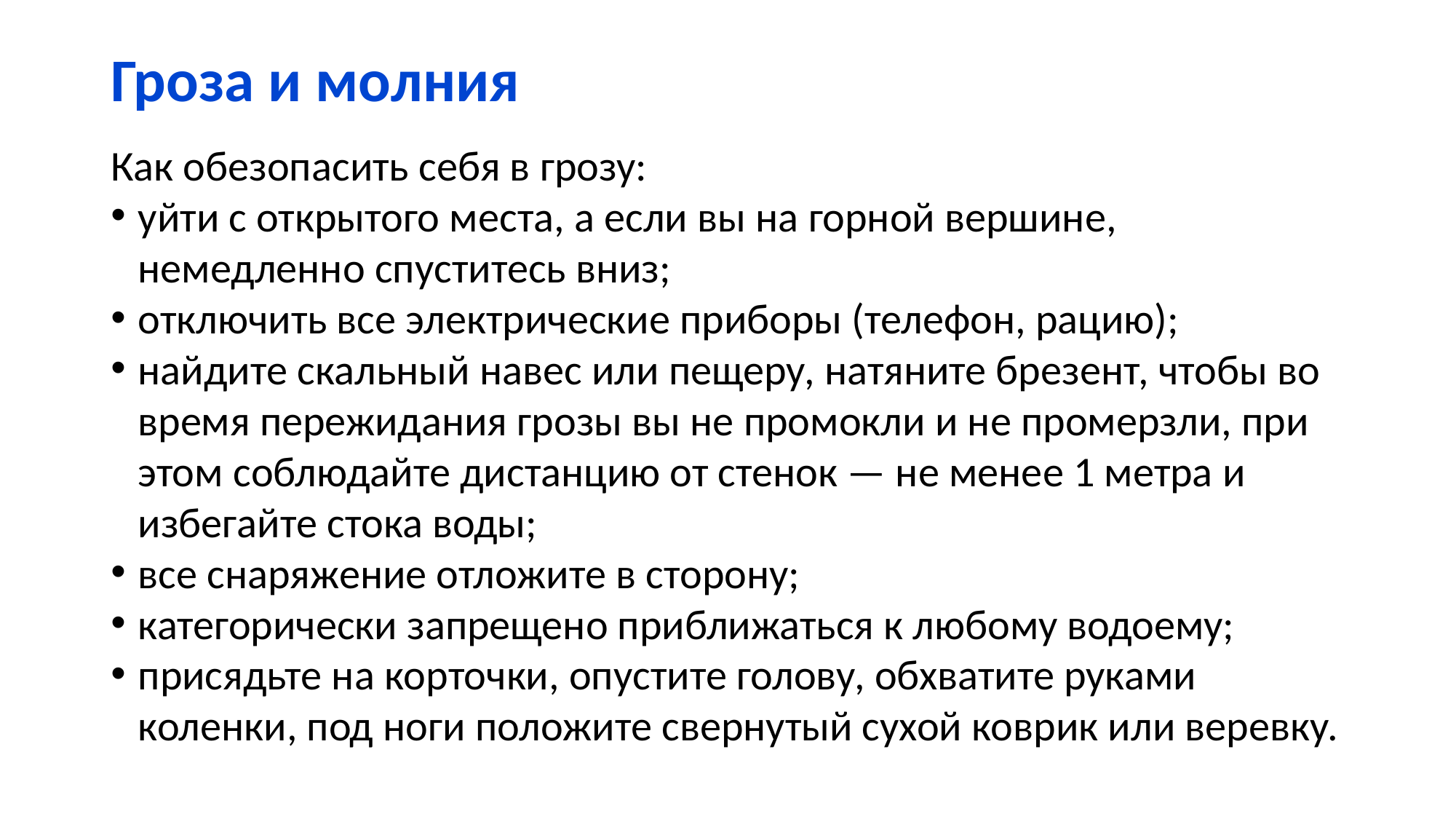

# Гроза и молния
Как обезопасить себя в грозу:
уйти с открытого места, а если вы на горной вершине, немедленно спуститесь вниз;
отключить все электрические приборы (телефон, рацию);
найдите скальный навес или пещеру, натяните брезент, чтобы во время пережидания грозы вы не промокли и не промерзли, при этом соблюдайте дистанцию от стенок — не менее 1 метра и избегайте стока воды;
все снаряжение отложите в сторону;
категорически запрещено приближаться к любому водоему;
присядьте на корточки, опустите голову, обхватите руками коленки, под ноги положите свернутый сухой коврик или веревку.